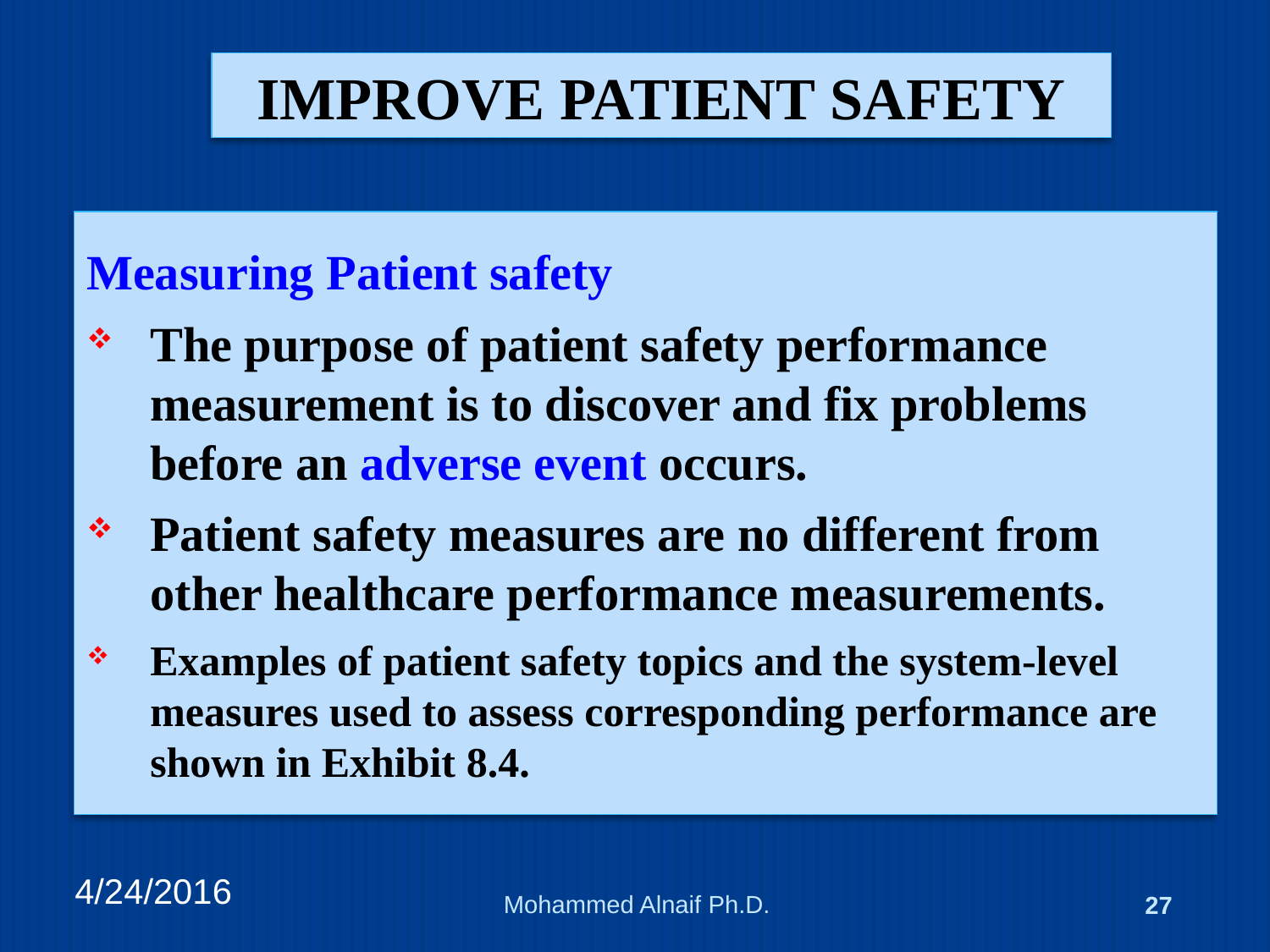

# improve patient safety
Measuring Patient safety
The purpose of patient safety performance measurement is to discover and fix problems before an adverse event occurs.
Patient safety measures are no different from other healthcare performance measurements.
Examples of patient safety topics and the system-level measures used to assess corresponding performance are shown in Exhibit 8.4.
4/24/2016
Mohammed Alnaif Ph.D.
27